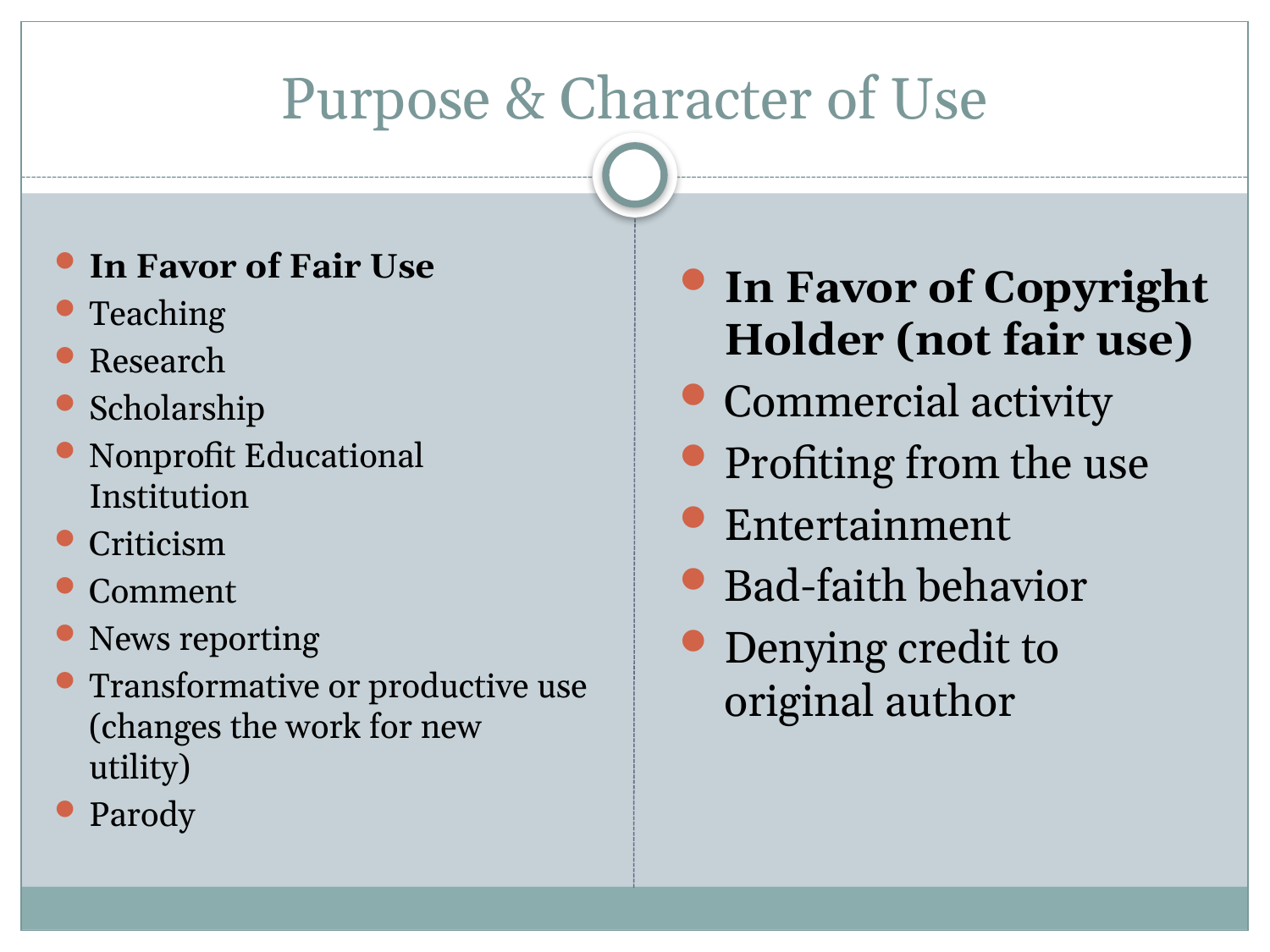

# Purpose & Character of Use

In Favor of Fair Use
Teaching
Research
Scholarship
Nonprofit Educational Institution
Criticism
Comment
News reporting
Transformative or productive use (changes the work for new utility)
Parody

In Favor of Copyright Holder (not fair use)
Commercial activity
Profiting from the use
Entertainment
Bad-faith behavior
Denying credit to original author